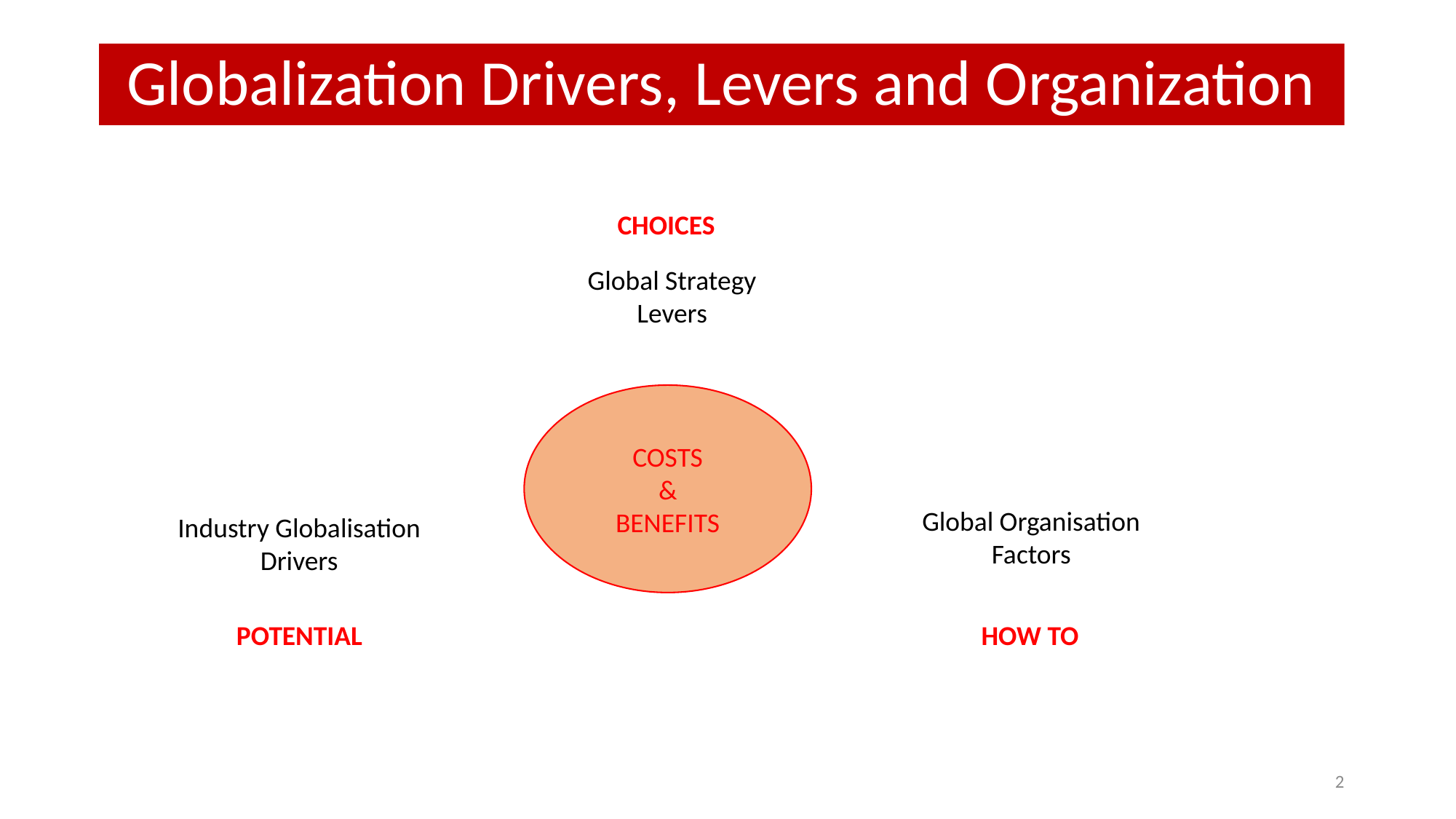

# Globalization Drivers, Levers and Organization
CHOICES
Global Strategy
Levers
COSTS
&
BENEFITS
Global Organisation
Factors
Industry Globalisation
Drivers
POTENTIAL
HOW TO

2